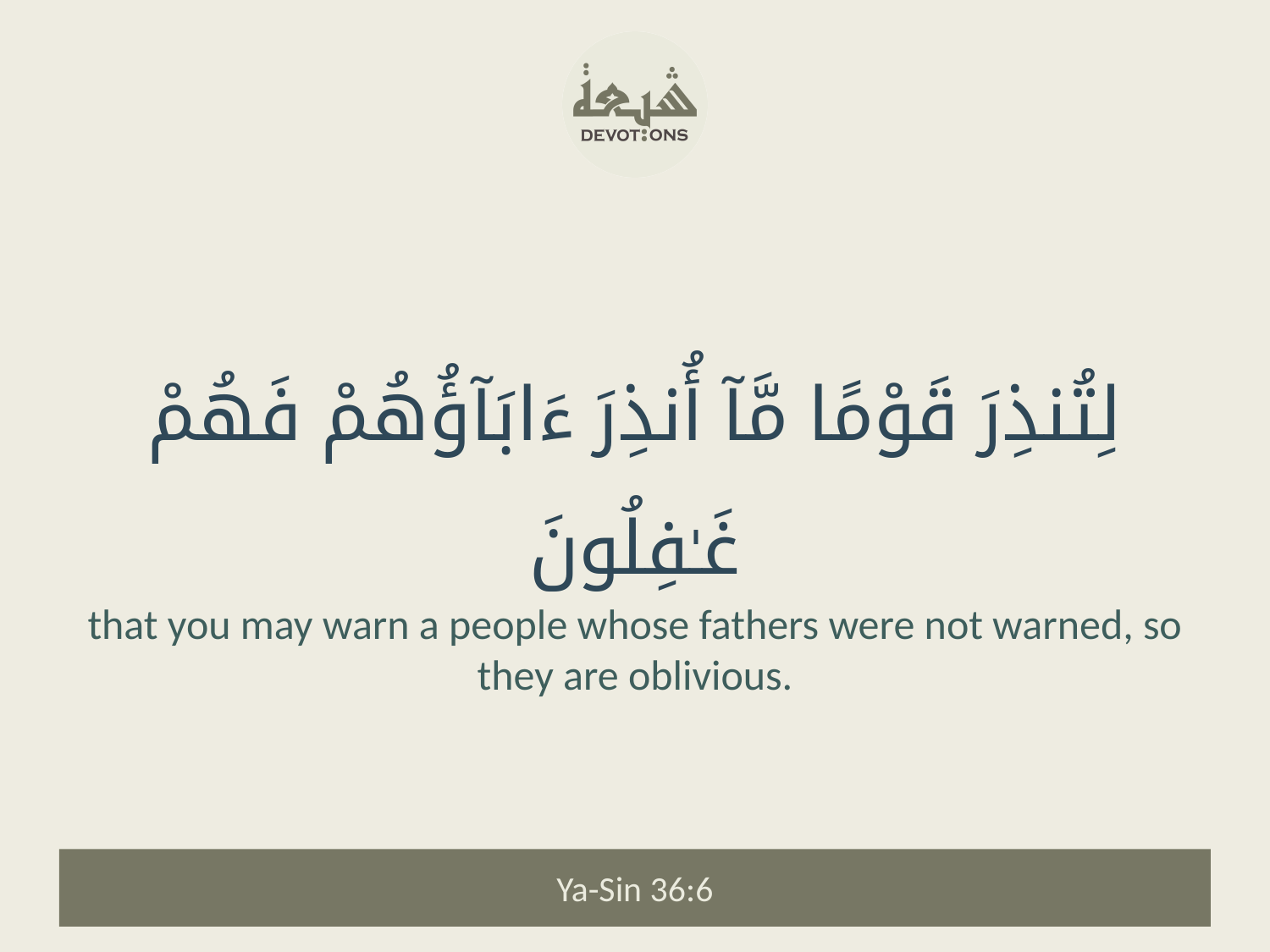

لِتُنذِرَ قَوْمًا مَّآ أُنذِرَ ءَابَآؤُهُمْ فَهُمْ غَـٰفِلُونَ
that you may warn a people whose fathers were not warned, so they are oblivious.
Ya-Sin 36:6